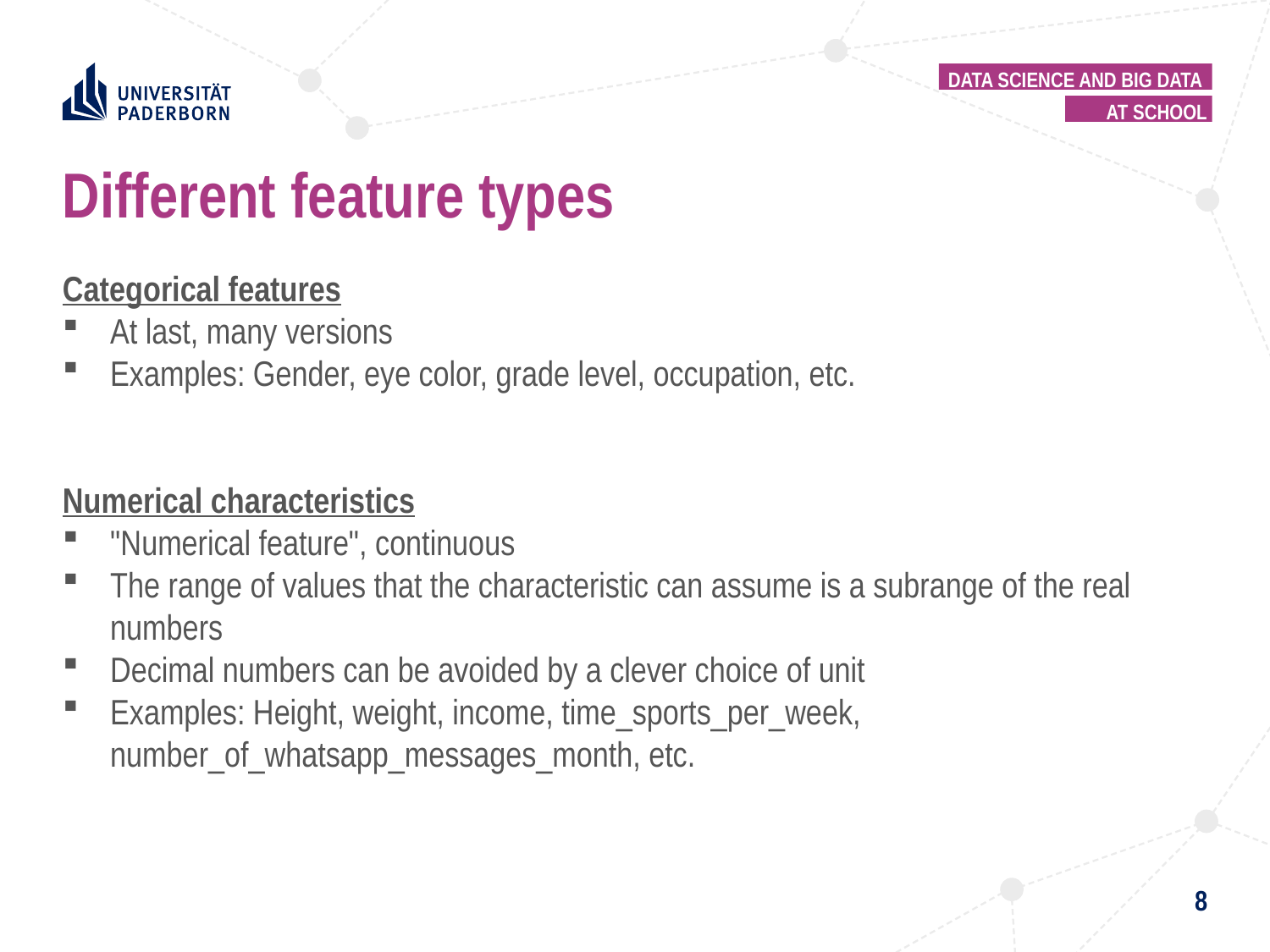

Data science and big data
At school
# Different feature types
Categorical features
At last, many versions
Examples: Gender, eye color, grade level, occupation, etc.

Numerical characteristics
"Numerical feature", continuous
The range of values that the characteristic can assume is a subrange of the real numbers
Decimal numbers can be avoided by a clever choice of unit
Examples: Height, weight, income, time_sports_per_week, number_of_whatsapp_messages_month, etc.

8